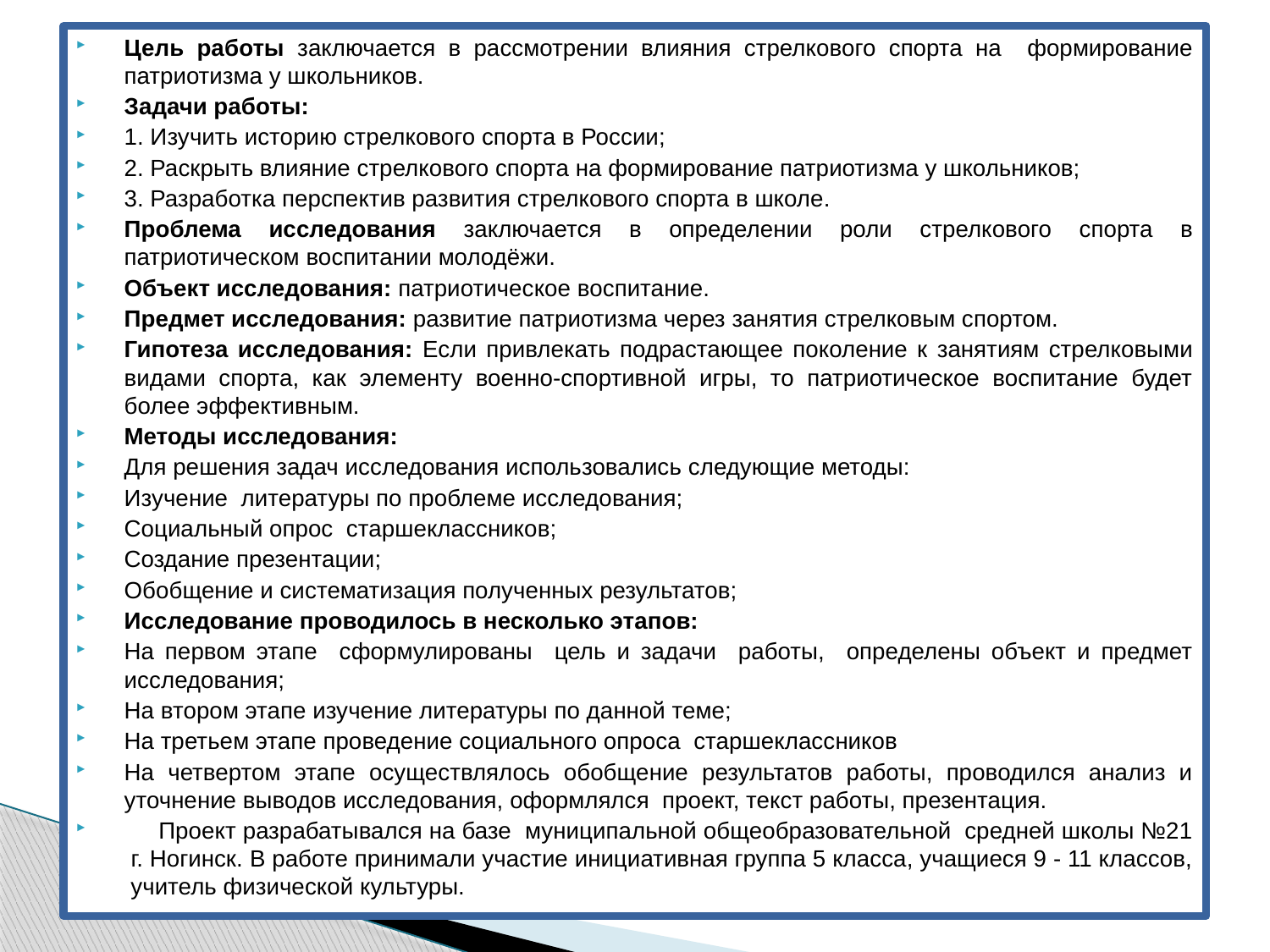

Цель работы заключается в рассмотрении влияния стрелкового спорта на  формирование патриотизма у школьников.
Задачи работы:
1. Изучить историю стрелкового спорта в России;
2. Раскрыть влияние стрелкового спорта на формирование патриотизма у школьников;
3. Разработка перспектив развития стрелкового спорта в школе.
Проблема исследования заключается в определении роли стрелкового спорта в патриотическом воспитании молодёжи.
Объект исследования: патриотическое воспитание.
Предмет исследования: развитие патриотизма через занятия стрелковым спортом.
Гипотеза исследования: Если привлекать подрастающее поколение к занятиям стрелковыми видами спорта, как элементу военно-спортивной игры, то патриотическое воспитание будет более эффективным.
Методы исследования:
Для решения задач исследования использовались следующие методы:
Изучение  литературы по проблеме исследования;
Социальный опрос  старшеклассников;
Создание презентации;
Обобщение и систематизация полученных результатов;
Исследование проводилось в несколько этапов:
На первом этапе  сформулированы  цель и задачи  работы,  определены объект и предмет исследования;
На втором этапе изучение литературы по данной теме;
На третьем этапе проведение социального опроса  старшеклассников
На четвертом этапе осуществлялось обобщение результатов работы, проводился анализ и уточнение выводов исследования, оформлялся  проект, текст работы, презентация.
     Проект разрабатывался на базе  муниципальной общеобразовательной  средней школы №21  г. Ногинск. В работе принимали участие инициативная группа 5 класса, учащиеся 9 - 11 классов,  учитель физической культуры.